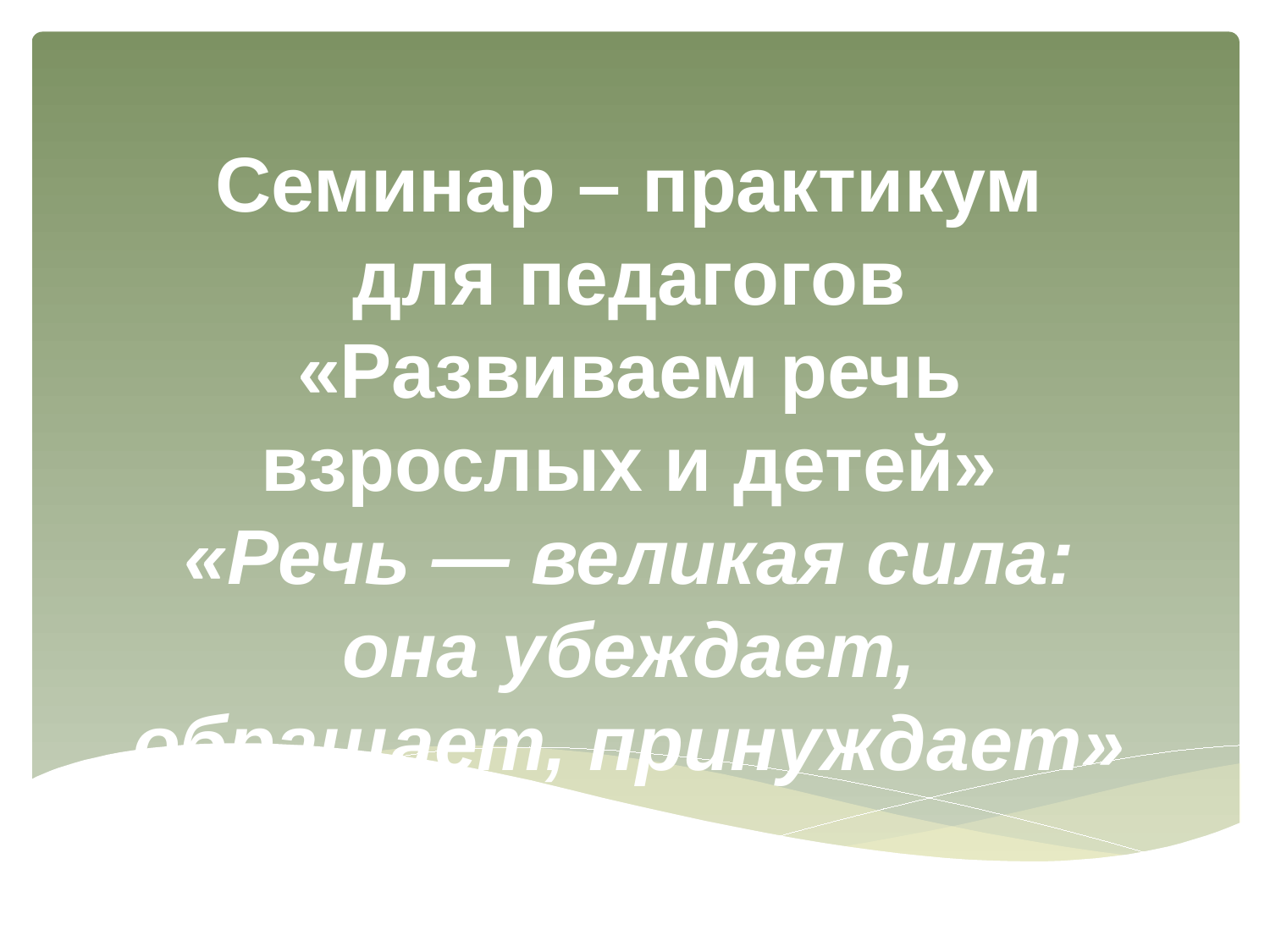

# Семинар – практикум для педагогов «Развиваем речь взрослых и детей» «Речь — великая сила: она убеждает, обращает, принуждает»